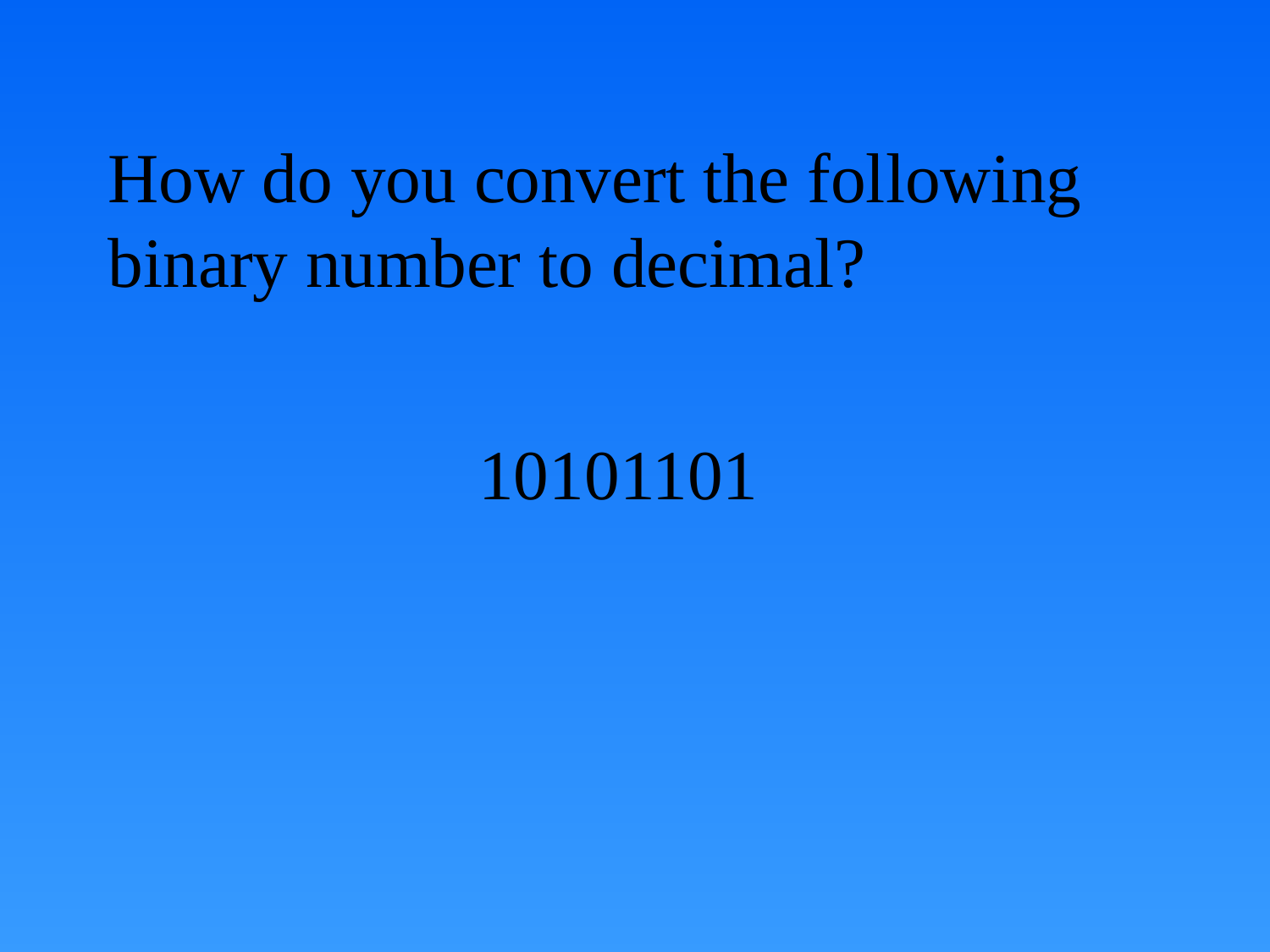

# How do you convert the following binary number to decimal?
10101101